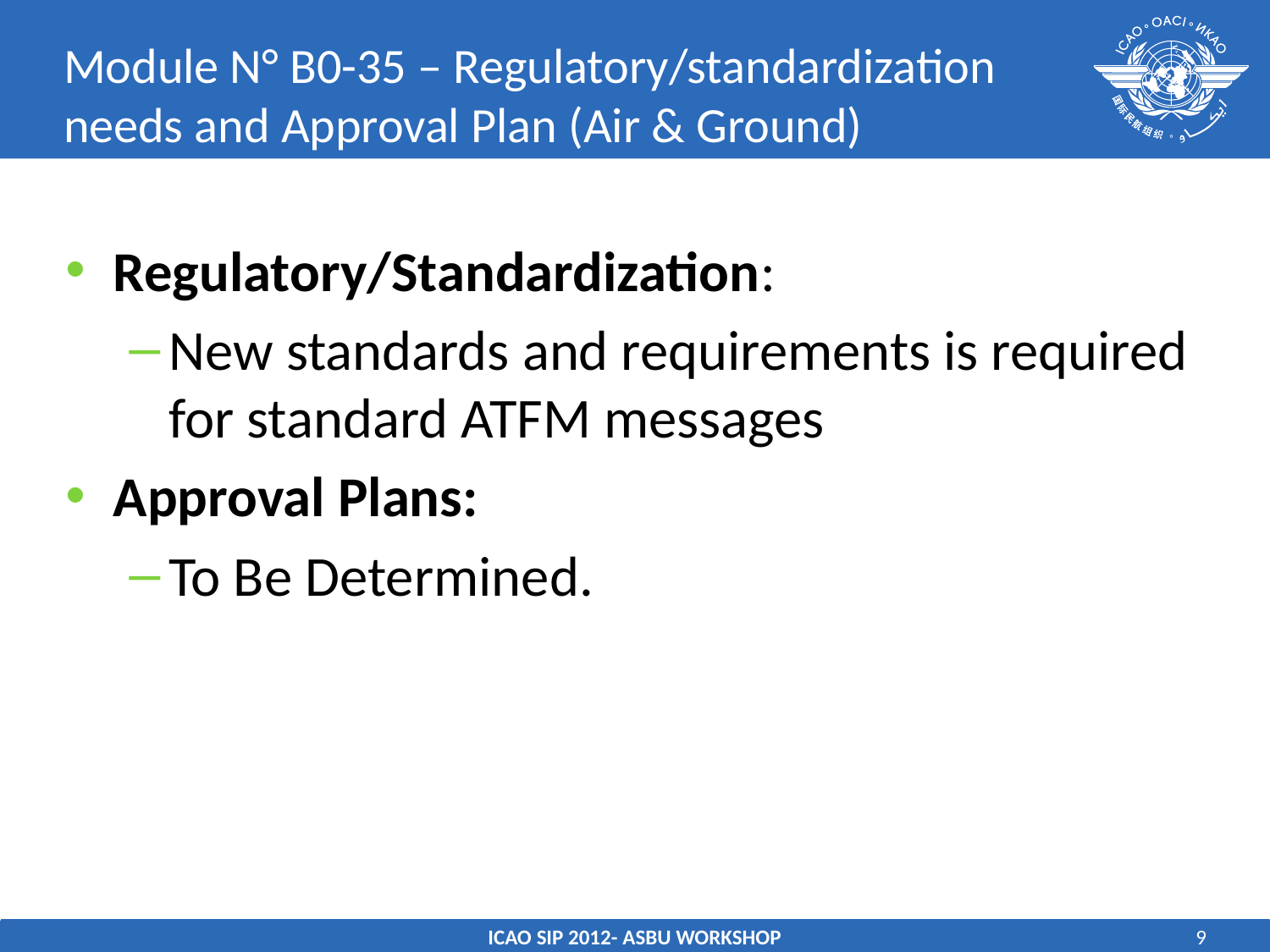

# Module N° B0-35 – Regulatory/standardization needs and Approval Plan (Air & Ground)
Regulatory/Standardization:
New standards and requirements is required for standard ATFM messages
Approval Plans:
To Be Determined.

ICAO SIP 2012- ASBU WORKSHOP
9